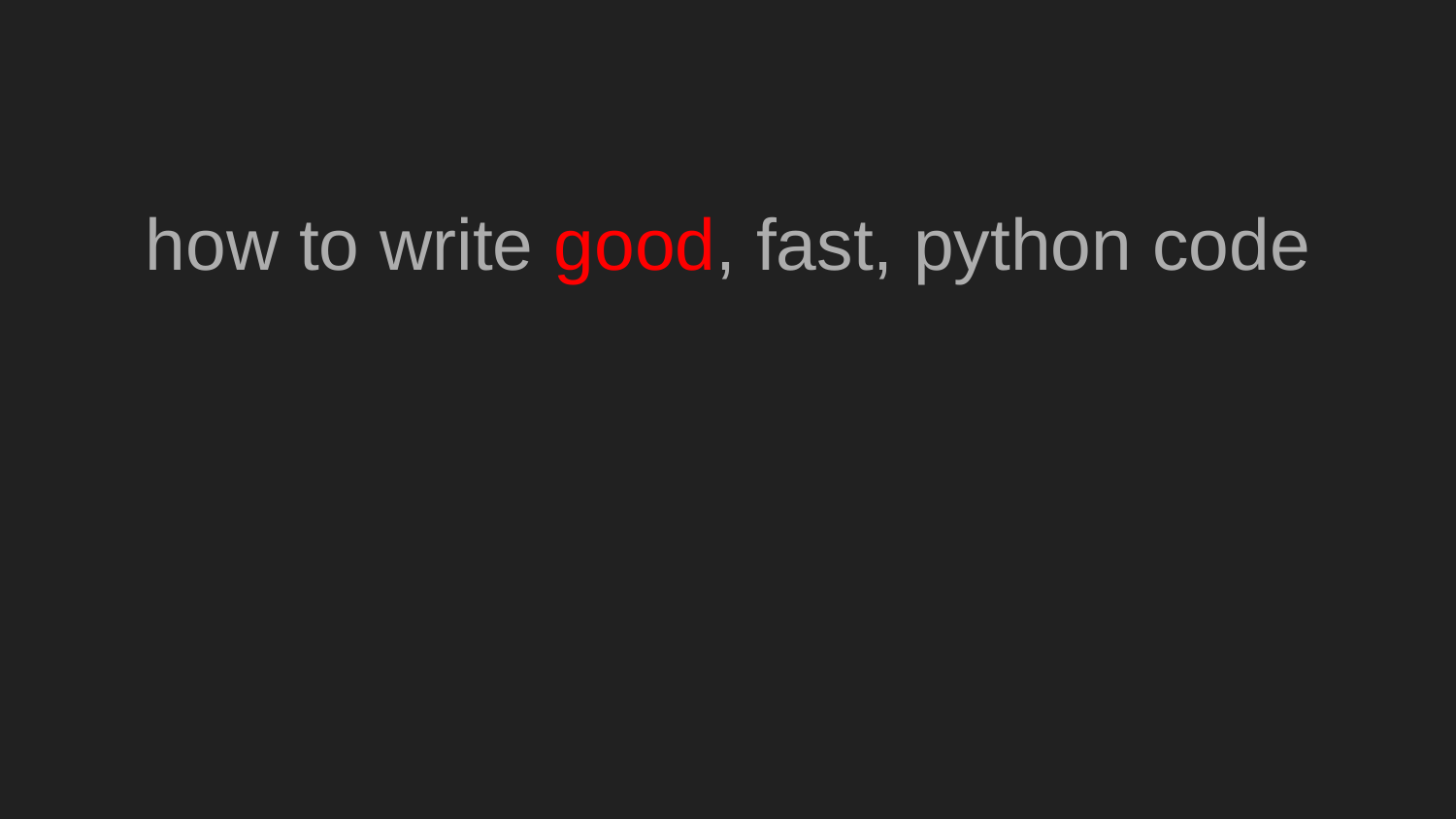

how to write good, fast, python code